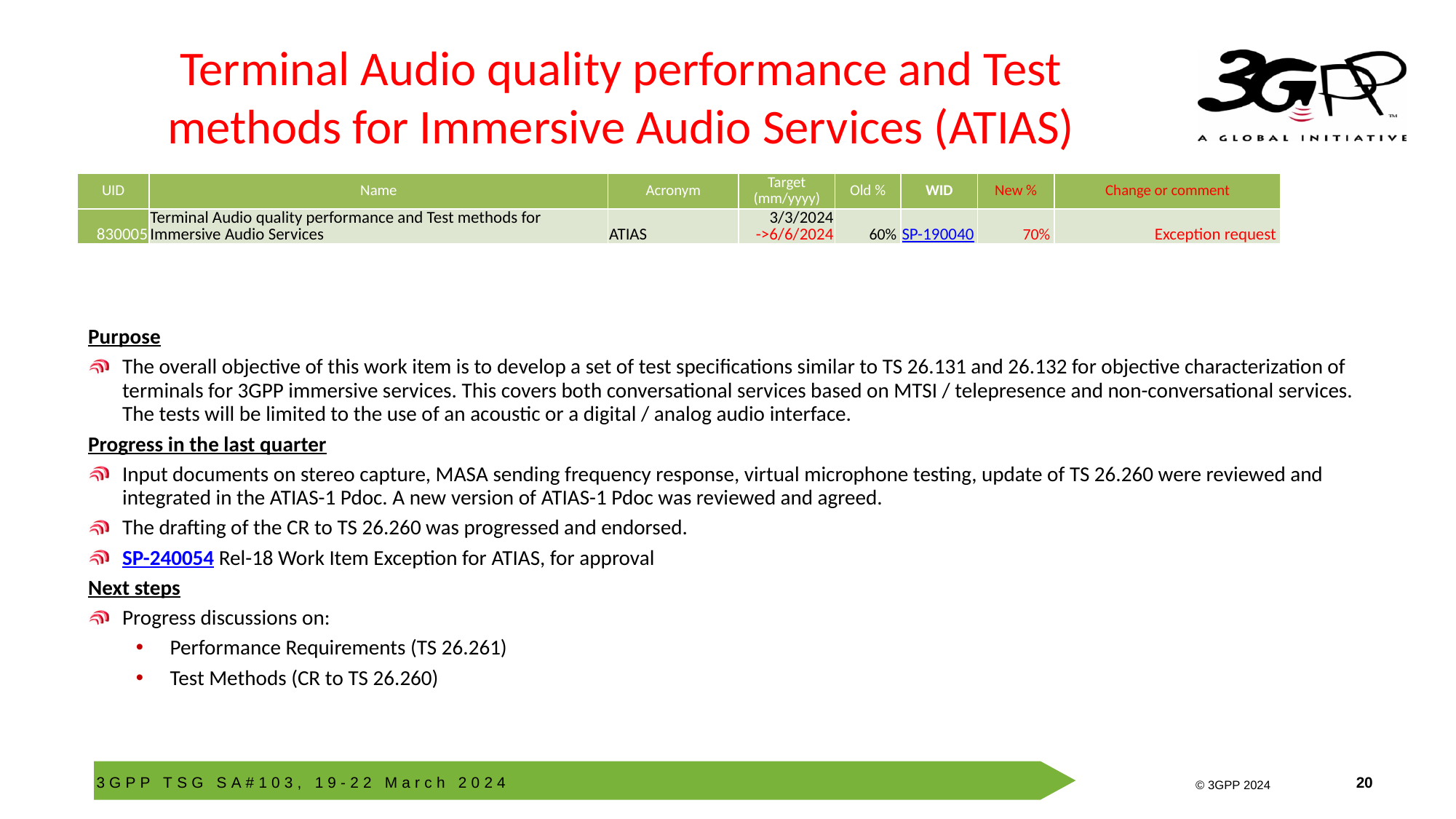

# Terminal Audio quality performance and Test methods for Immersive Audio Services (ATIAS)
| UID | Name | Acronym | Target (mm/yyyy) | Old % | WID | New % | Change or comment |
| --- | --- | --- | --- | --- | --- | --- | --- |
| 830005 | Terminal Audio quality performance and Test methods for Immersive Audio Services | ATIAS | 3/3/2024 ->6/6/2024 | 60% | SP-190040 | 70% | Exception request |
Purpose
The overall objective of this work item is to develop a set of test specifications similar to TS 26.131 and 26.132 for objective characterization of terminals for 3GPP immersive services. This covers both conversational services based on MTSI / telepresence and non-conversational services. The tests will be limited to the use of an acoustic or a digital / analog audio interface.
Progress in the last quarter
Input documents on stereo capture, MASA sending frequency response, virtual microphone testing, update of TS 26.260 were reviewed and integrated in the ATIAS-1 Pdoc. A new version of ATIAS-1 Pdoc was reviewed and agreed.
The drafting of the CR to TS 26.260 was progressed and endorsed.
SP-240054 Rel-18 Work Item Exception for ATIAS, for approval
Next steps
Progress discussions on:
Performance Requirements (TS 26.261)
Test Methods (CR to TS 26.260)